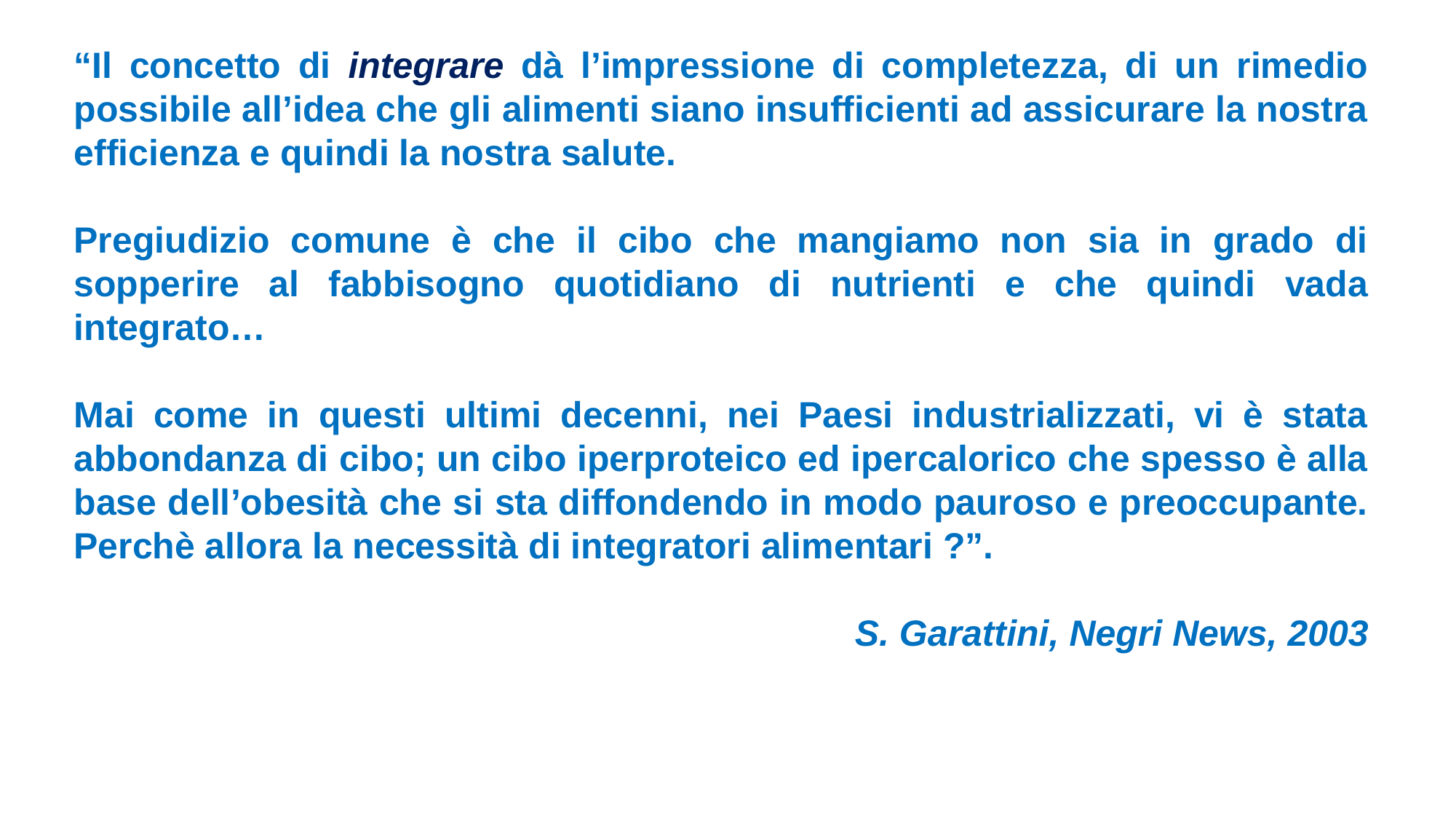

“Il concetto di integrare dà l’impressione di completezza, di un rimedio possibile all’idea che gli alimenti siano insufficienti ad assicurare la nostra efficienza e quindi la nostra salute.

Pregiudizio comune è che il cibo che mangiamo non sia in grado di sopperire al fabbisogno quotidiano di nutrienti e che quindi vada integrato…

Mai come in questi ultimi decenni, nei Paesi industrializzati, vi è stata abbondanza di cibo; un cibo iperproteico ed ipercalorico che spesso è alla base dell’obesità che si sta diffondendo in modo pauroso e preoccupante. Perchè allora la necessità di integratori alimentari ?”.

S. Garattini, Negri News, 2003